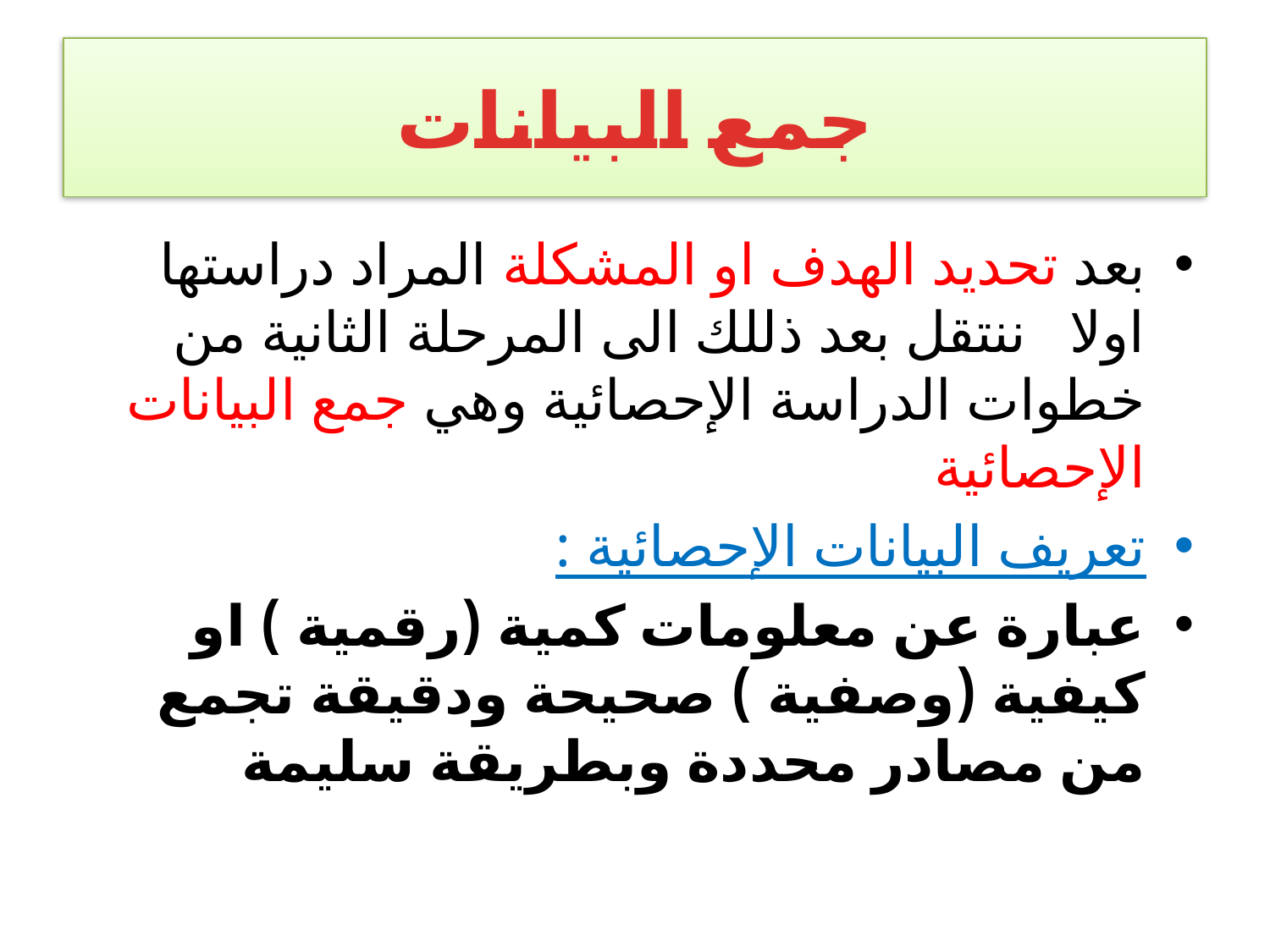

# جمع البيانات
بعد تحديد الهدف او المشكلة المراد دراستها اولا   ننتقل بعد ذللك الى المرحلة الثانية من خطوات الدراسة الإحصائية وهي جمع البيانات الإحصائية
تعريف البيانات الإحصائية :
عبارة عن معلومات كمية (رقمية ) او كيفية (وصفية ) صحيحة ودقيقة تجمع من مصادر محددة وبطريقة سليمة